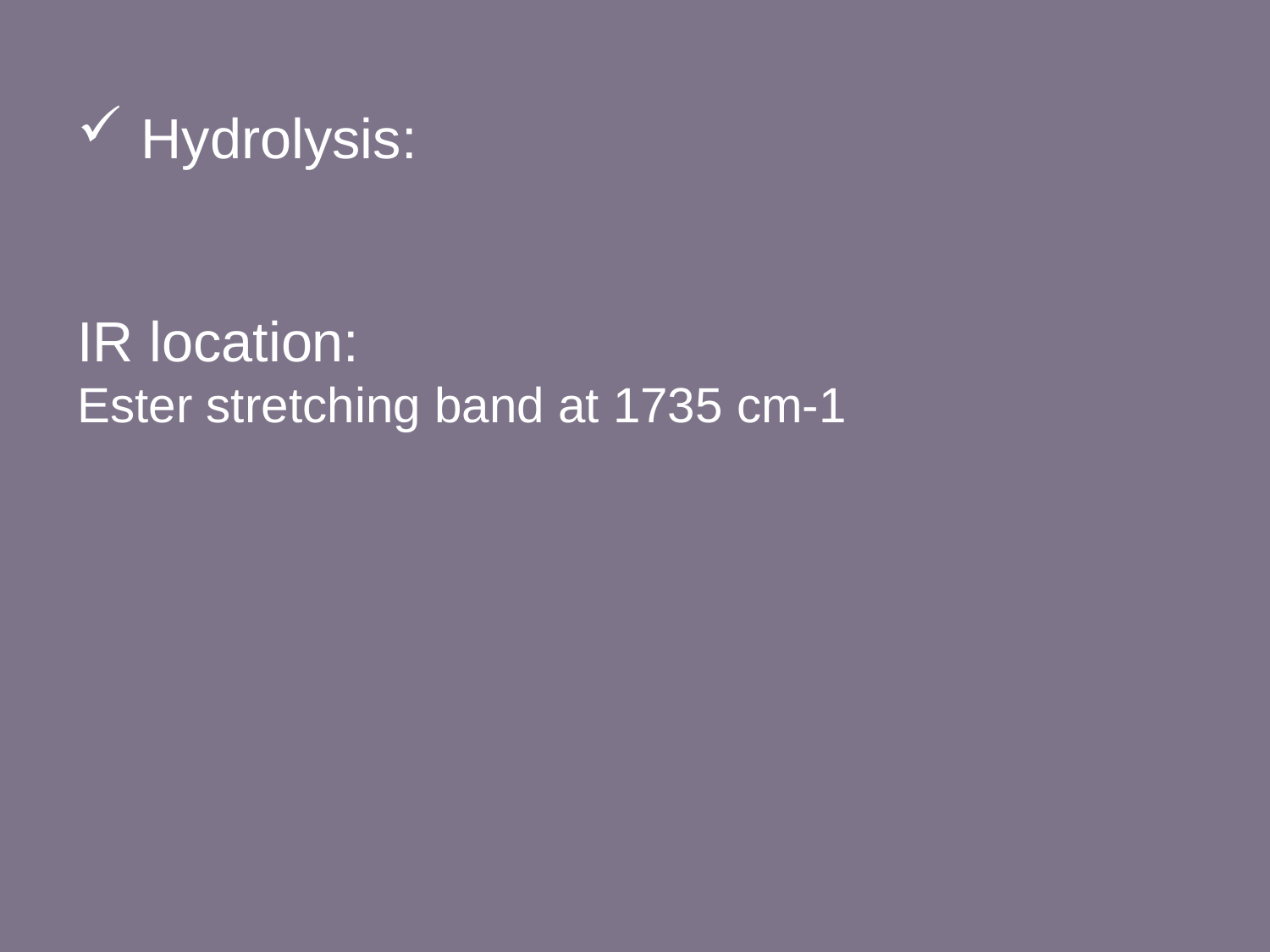

Hydrolysis:

IR location:
Ester stretching band at 1735 cm-1